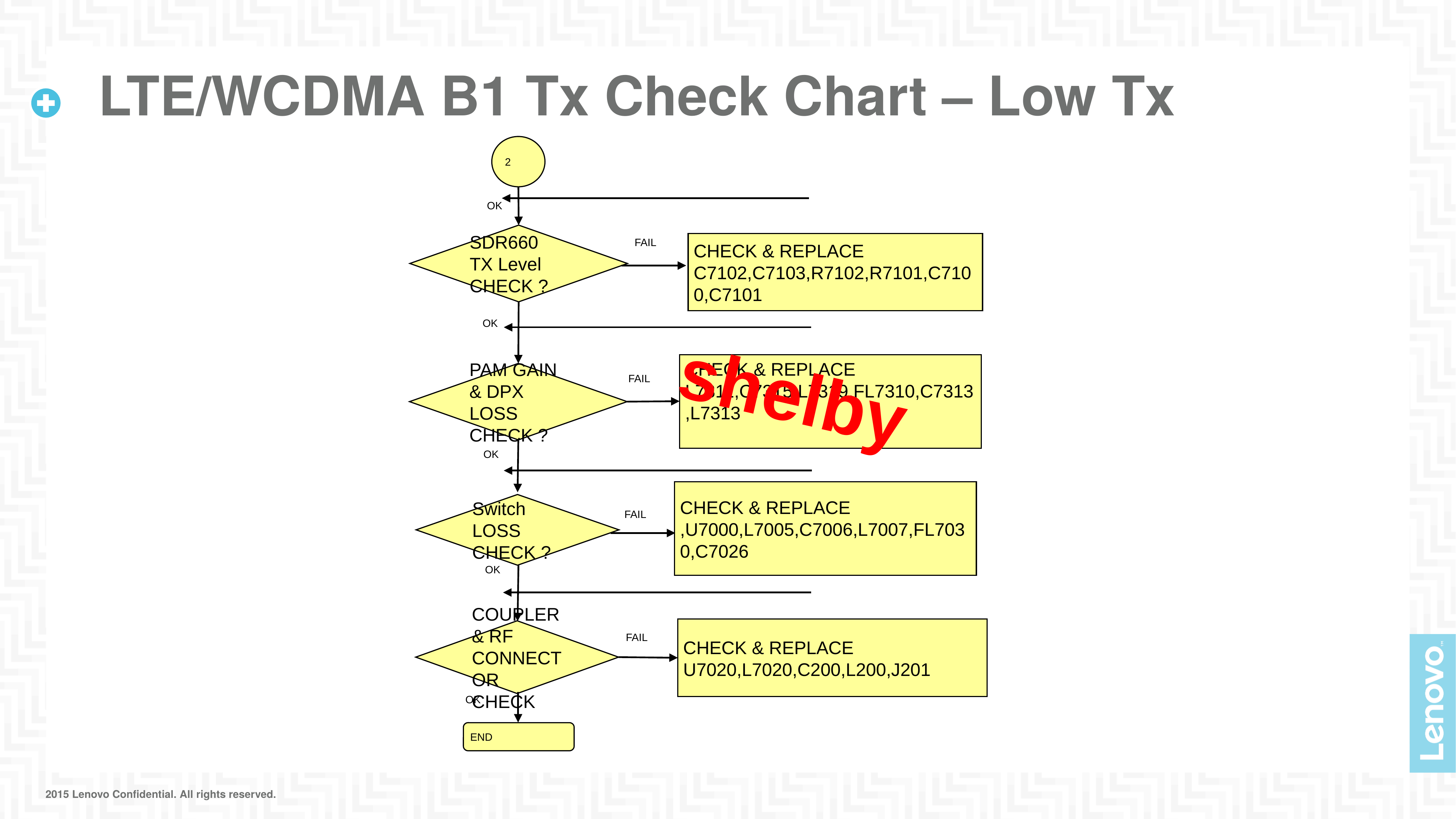

# LTE/WCDMA B1 Tx Check Chart – Low Tx
2
OK
SDR660
TX Level
CHECK ?
FAIL
CHECK & REPLACE
C7102,C7103,R7102,R7101,C7100,C7101
OK
CHECK & REPLACE
L7311,C7315,L7319,FL7310,C7313,L7313

PAM GAIN & DPX LOSS
CHECK ?
FAIL
OK
CHECK & REPLACE
,U7000,L7005,C7006,L7007,FL7030,C7026
Switch LOSS
CHECK ?
FAIL
OK
CHECK & REPLACE
U7020,L7020,C200,L200,J201
COUPLER & RF CONNECTOR
CHECK
FAIL
OK
END
shelby